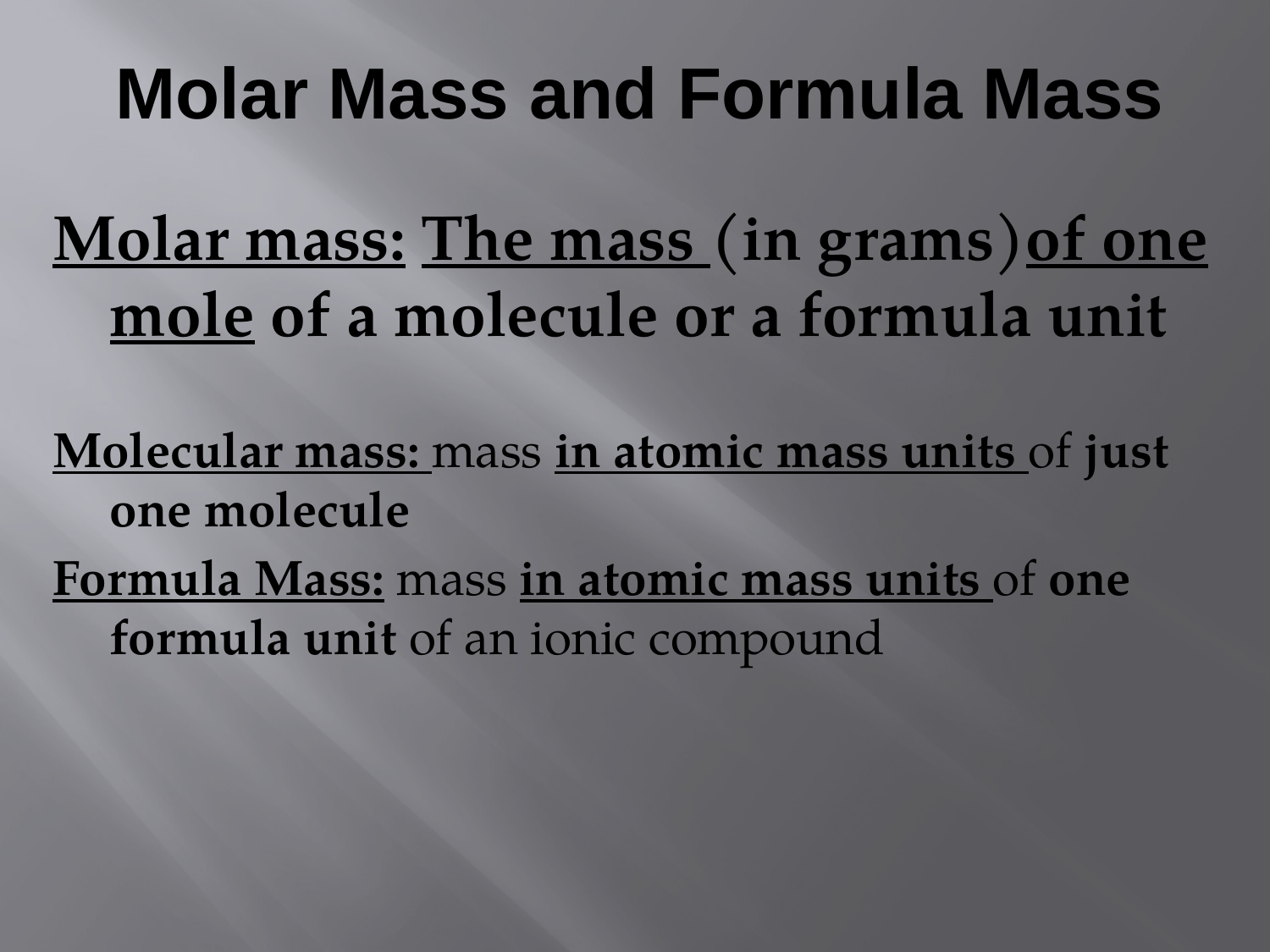

# Molar Mass and Formula Mass
Molar mass: The mass (in grams)of one mole of a molecule or a formula unit

Molecular mass: mass in atomic mass units of just one molecule
Formula Mass: mass in atomic mass units of one formula unit of an ionic compound